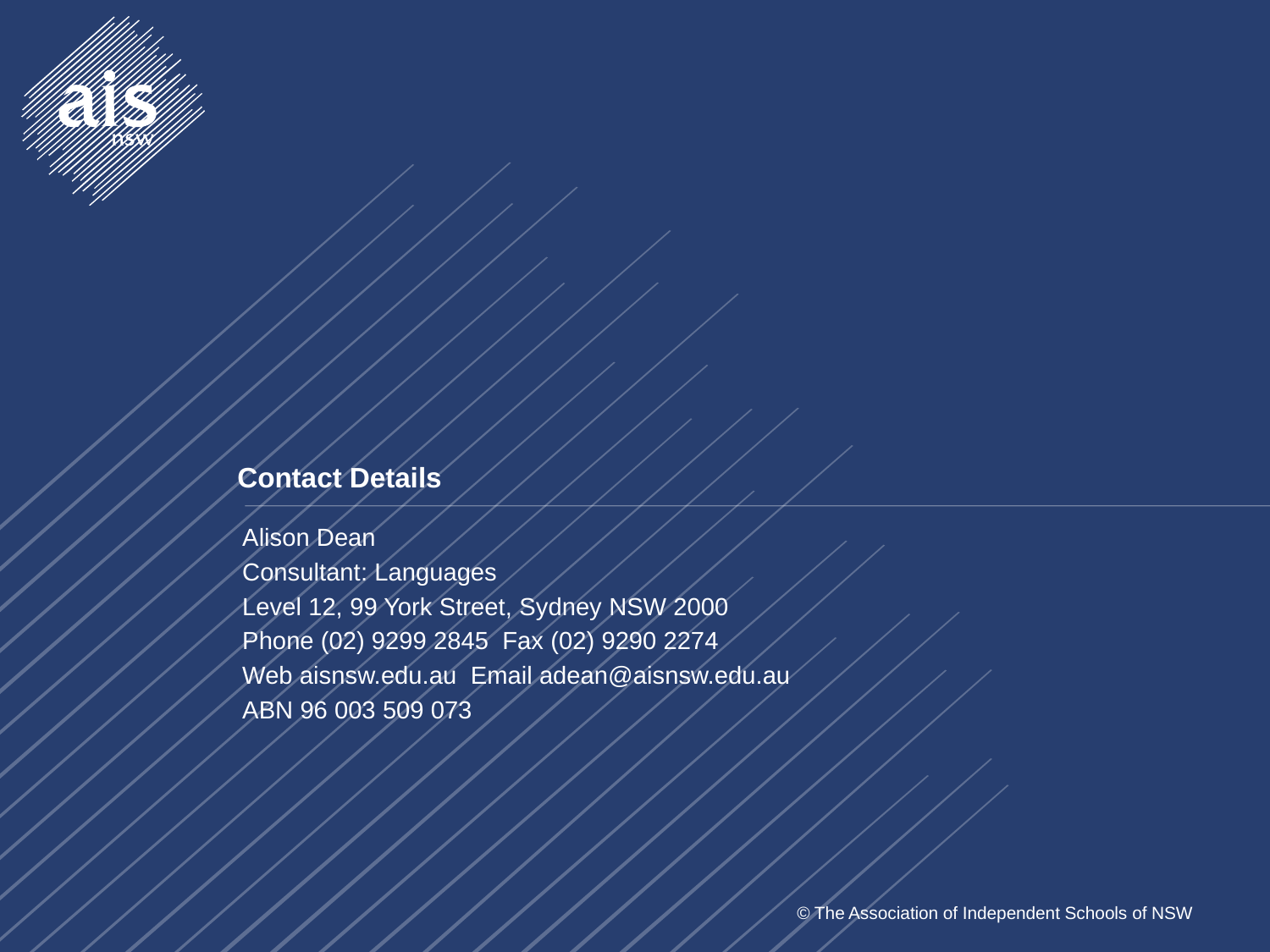

Contact Details
Alison Dean
Consultant: Languages
Level 12, 99 York Street, Sydney NSW 2000
Phone (02) 9299 2845  Fax (02) 9290 2274
Web aisnsw.edu.au  Email adean@aisnsw.edu.au
ABN 96 003 509 073